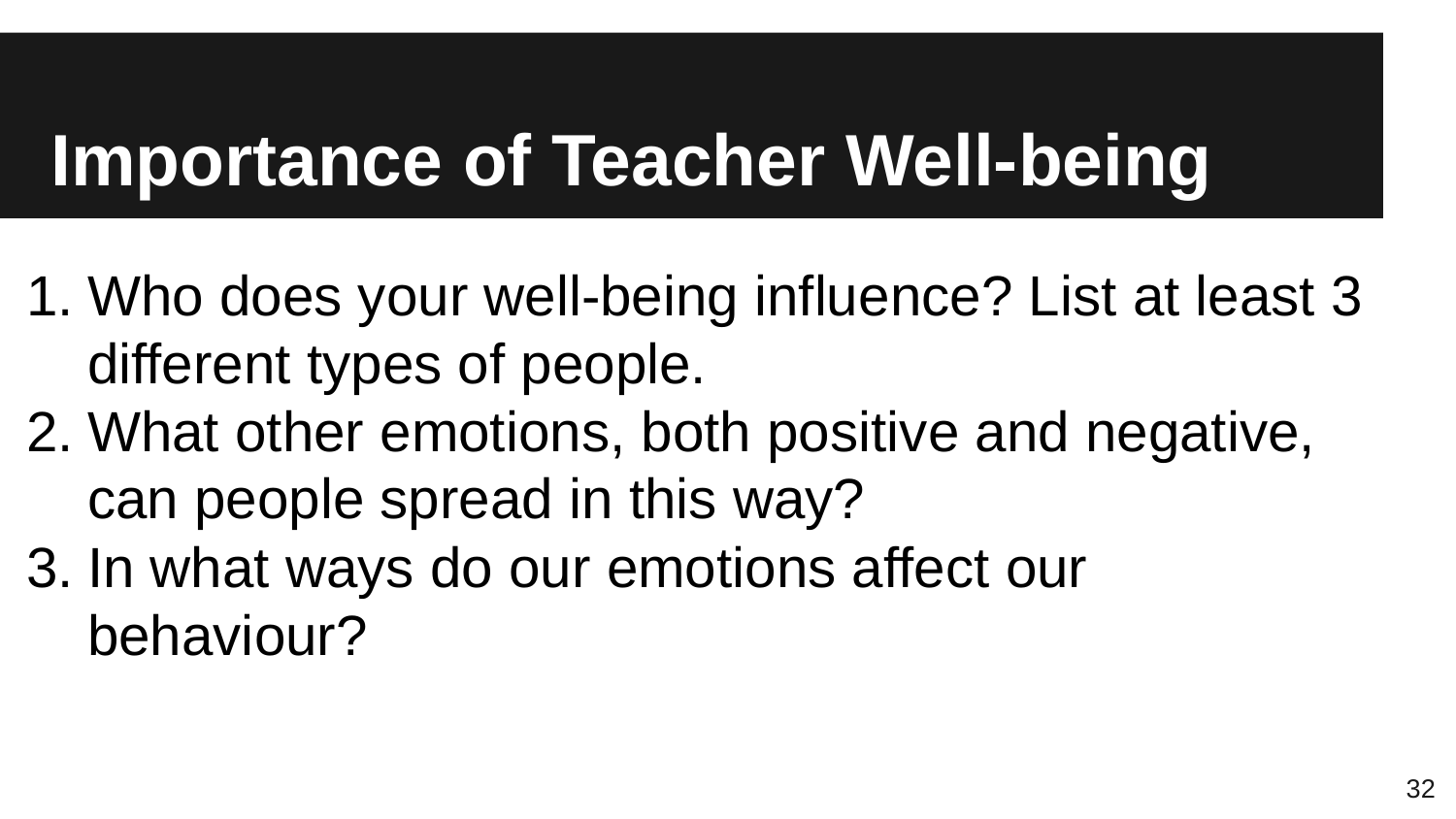

# Importance of Teacher Well-being
Who does your well-being influence? List at least 3 different types of people.
What other emotions, both positive and negative, can people spread in this way?
In what ways do our emotions affect our behaviour?
32